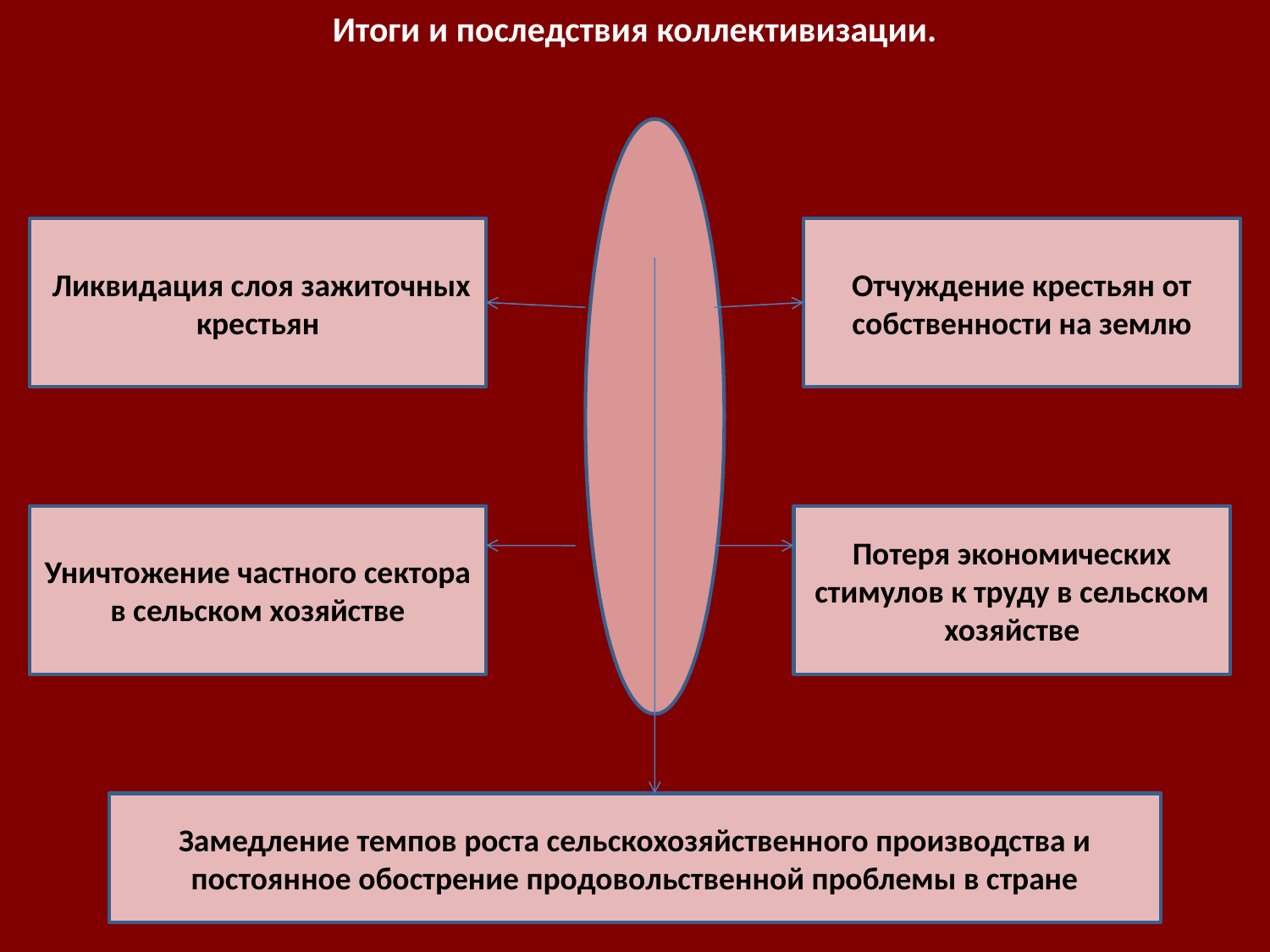

Итоги и последствия коллективизации.

 Ликвидация слоя зажиточных крестьян
Отчуждение крестьян от собственности на землю
Уничтожение частного сектора в сельском хозяйстве
Потеря экономических стимулов к труду в сельском хозяйстве
Замедление темпов роста сельскохозяйственного производства и постоянное обострение продовольственной проблемы в стране